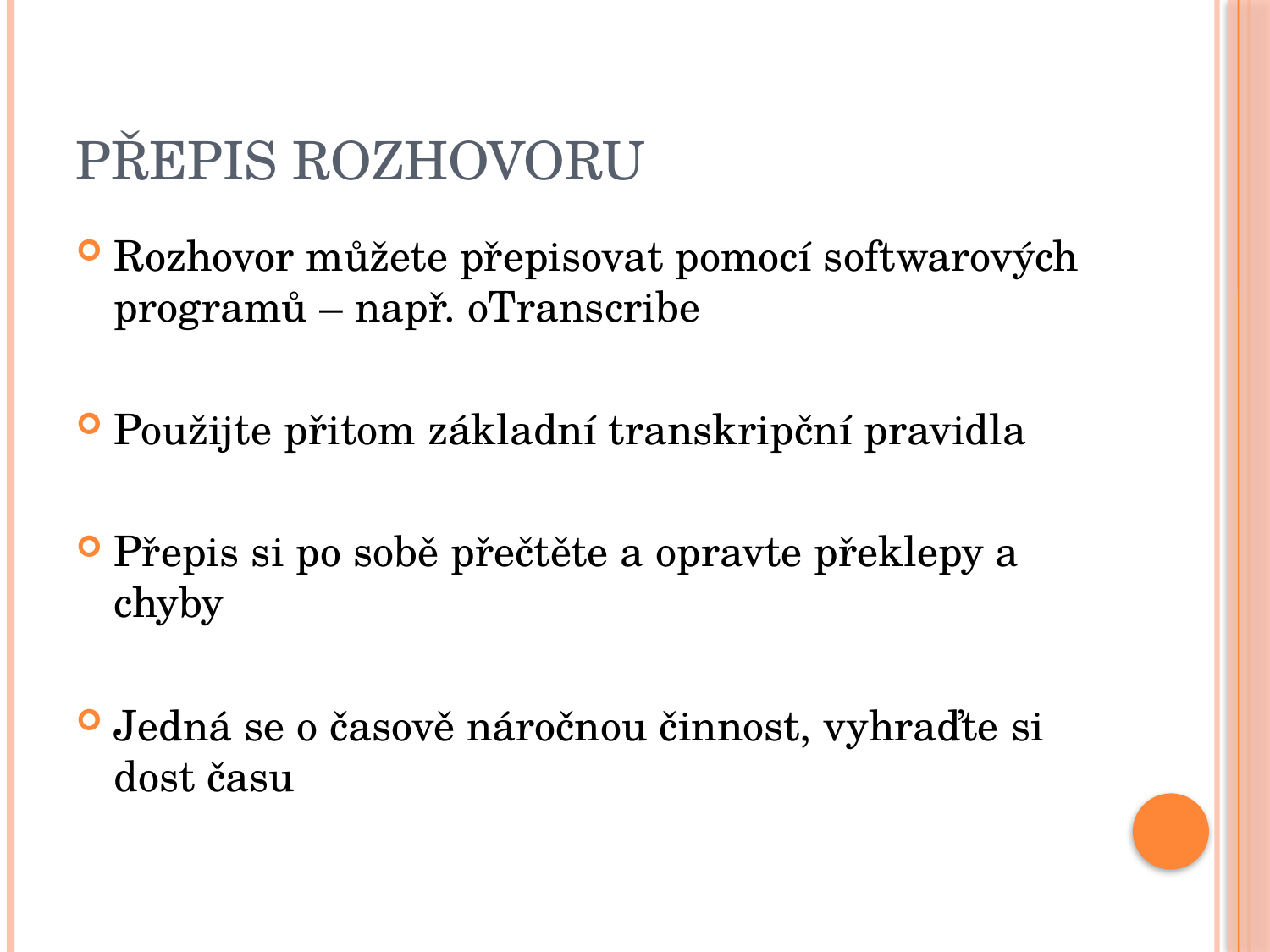

# Přepis rozhovoru
Rozhovor můžete přepisovat pomocí softwarových programů – např. oTranscribe

Použijte přitom základní transkripční pravidla

Přepis si po sobě přečtěte a opravte překlepy a chyby

Jedná se o časově náročnou činnost, vyhraďte si dost času